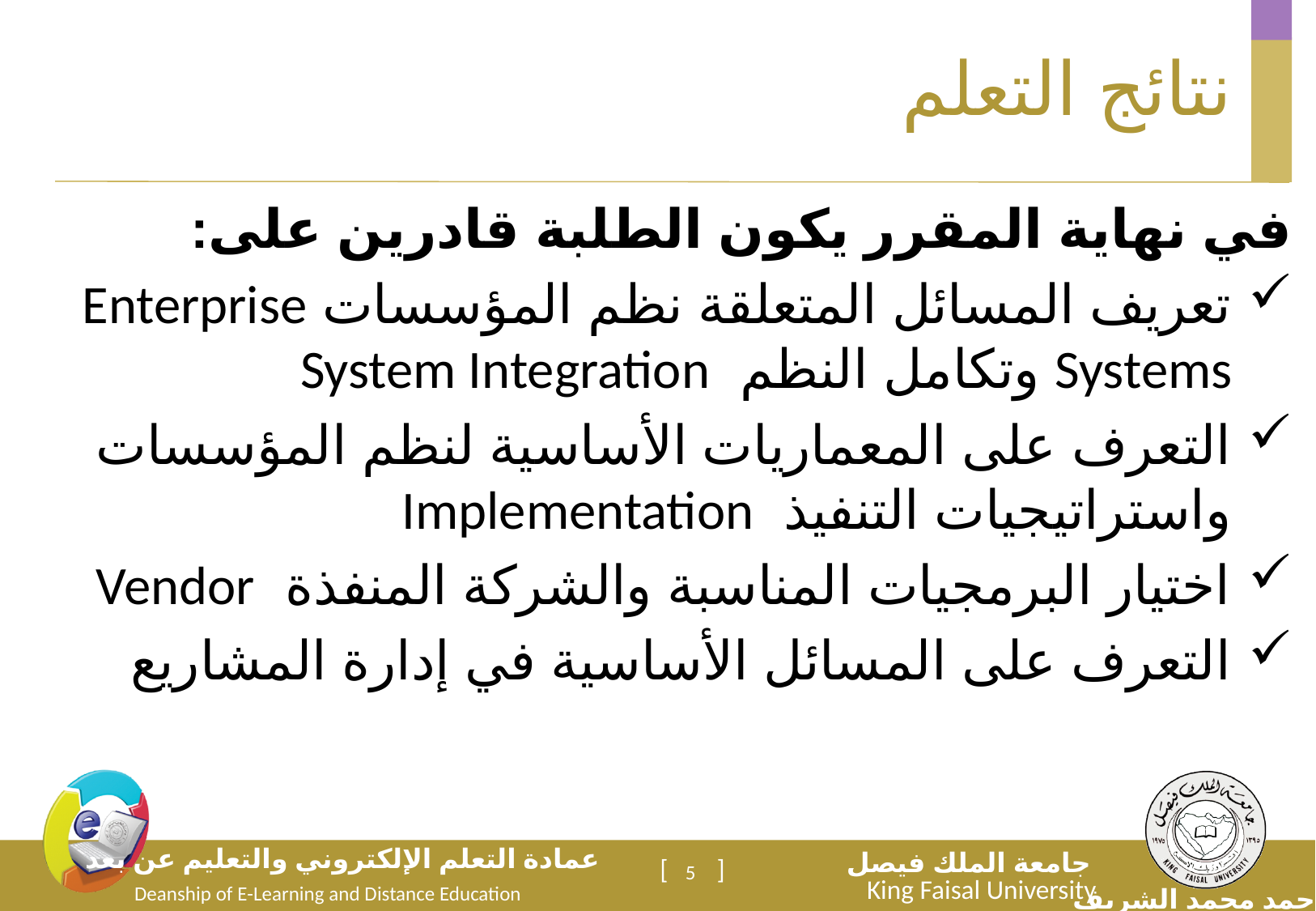

5
# نتائج التعلم
في نهاية المقرر يكون الطلبة قادرين على:
تعريف المسائل المتعلقة نظم المؤسسات Enterprise Systems وتكامل النظم  System Integration
التعرف على المعماريات الأساسية لنظم المؤسسات واستراتيجيات التنفيذ  Implementation
اختيار البرمجيات المناسبة والشركة المنفذة  Vendor
التعرف على المسائل الأساسية في إدارة المشاريع